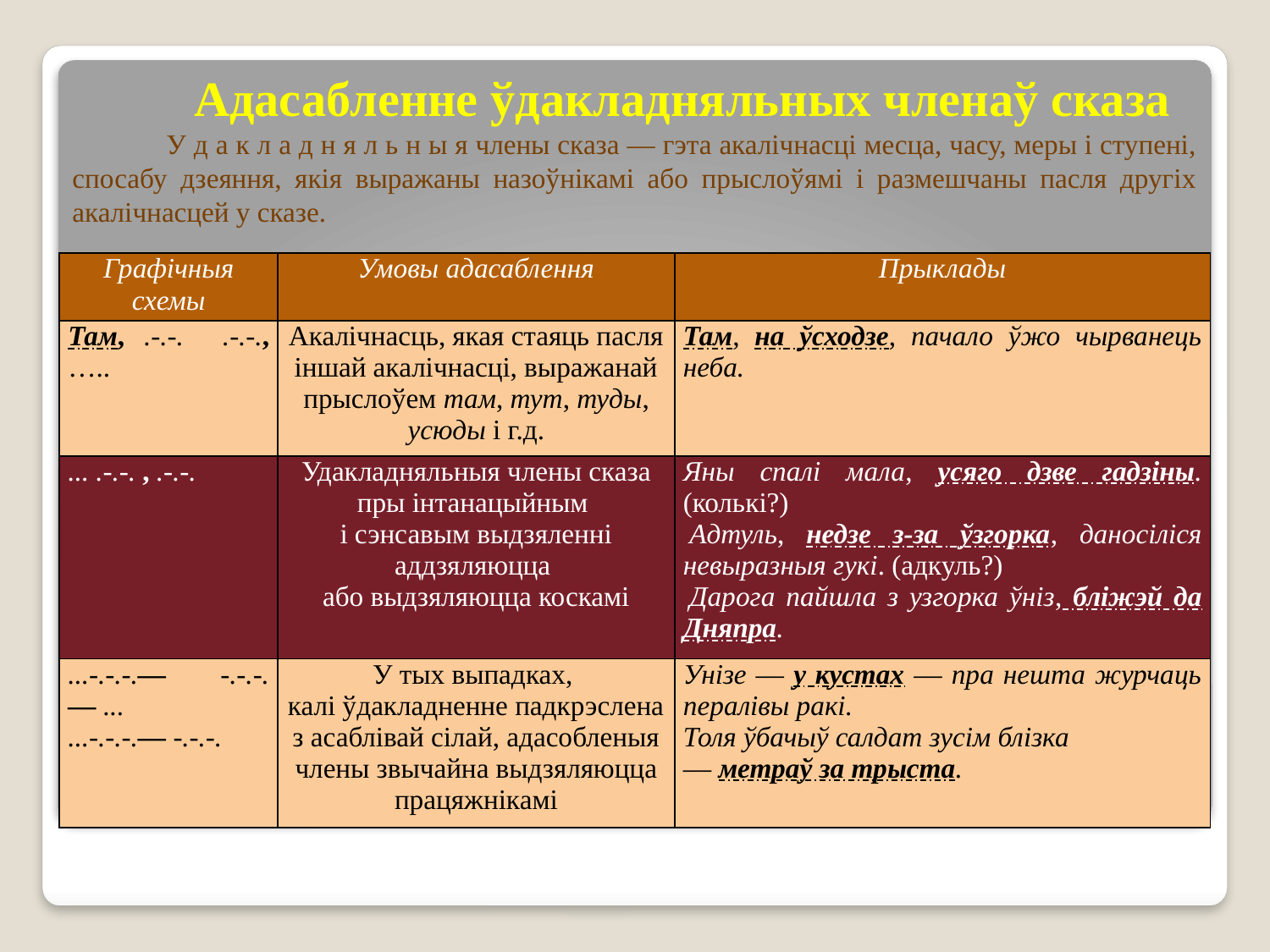

Адасабленне ўдакладняльных членаў сказа
У д а к л а д н я л ь н ы я члены сказа –– гэта акалічнасці месца, часу, меры і ступені, спосабу дзеяння, якія выражаны назоўнікамі або прыслоўямі і размешчаны пасля другіх акалічнасцей у сказе.
| Графічныя схемы | Умовы адасаблення | Прыклады |
| --- | --- | --- |
| Там, .-.-. .-.-.,….. | Акалічнасць, якая стаяць пасля іншай акалічнасці, выражанай прыслоўем там, тут, туды, усюды і г.д. | Там, на ўсходзе, пачало ўжо чырванець неба. |
| ... .-.-. , .-.-. | Удакладняльныя члены сказа пры інтанацыйным і сэнсавым выдзяленні аддзяляюцца або выдзяляюцца коскамі | Яны спалі мала, усяго дзве гадзіны. (колькі?) Адтуль, недзе з-за ўзгорка, даносіліся невыразныя гукі. (адкуль?) Дарога пайшла з узгорка ўніз, бліжэй да Дняпра. |
| ...-.-.-.–– -.-.-. –– ... ...-.-.-.–– -.-.-. | У тых выпадках, калі ўдакладненне падкрэслена з асаблівай сілай, адасобленыя члены звычайна выдзяляюцца працяжнікамі | Унізе –– у кустах –– пра нешта журчаць пералівы ракі. Толя ўбачыў салдат зусім блізка –– метраў за трыста. |